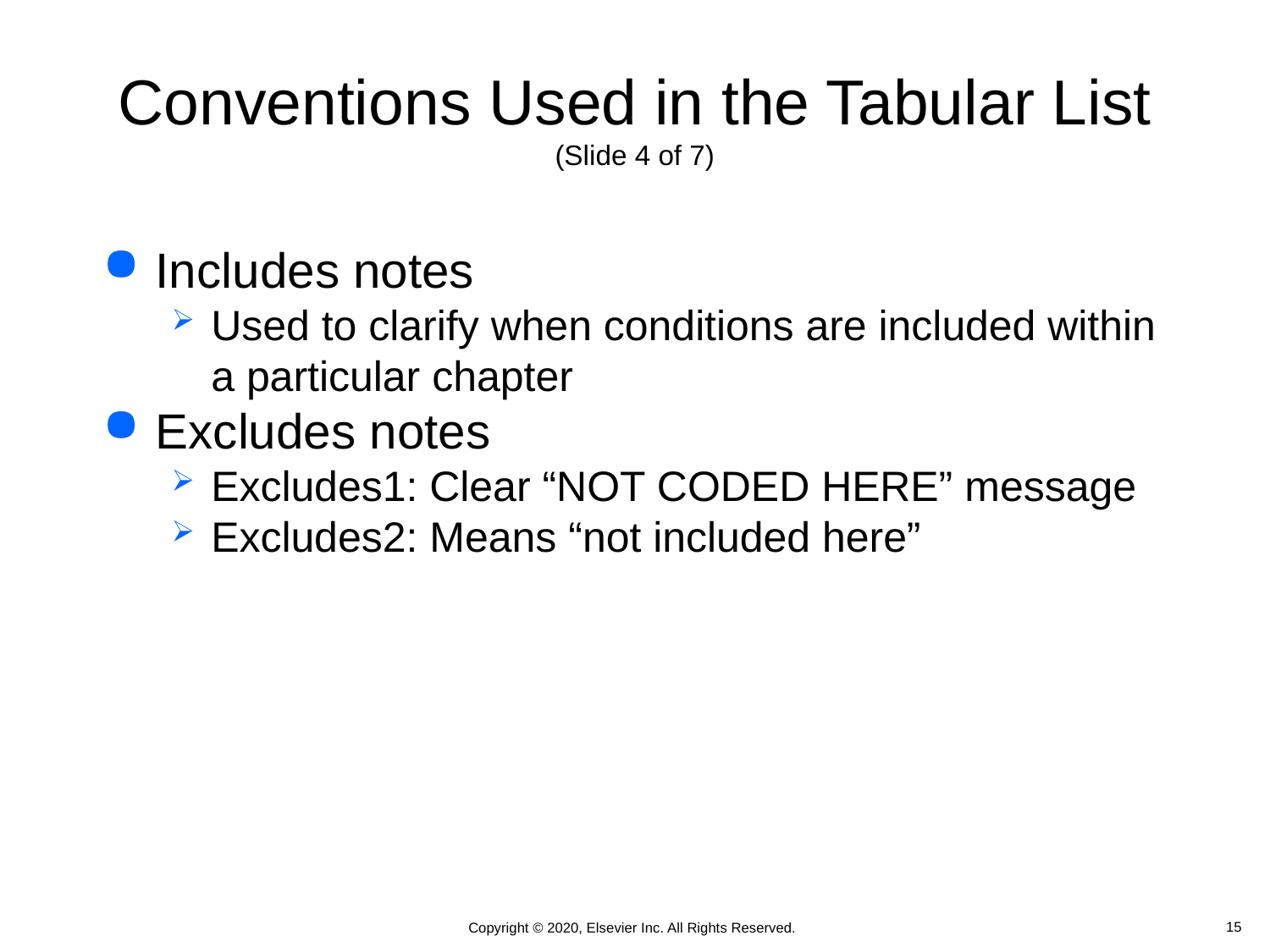

# Conventions Used in the Tabular List (Slide 4 of 7)
Includes notes
Used to clarify when conditions are included within a particular chapter
Excludes notes
Excludes1: Clear “NOT CODED HERE” message
Excludes2: Means “not included here”
 15